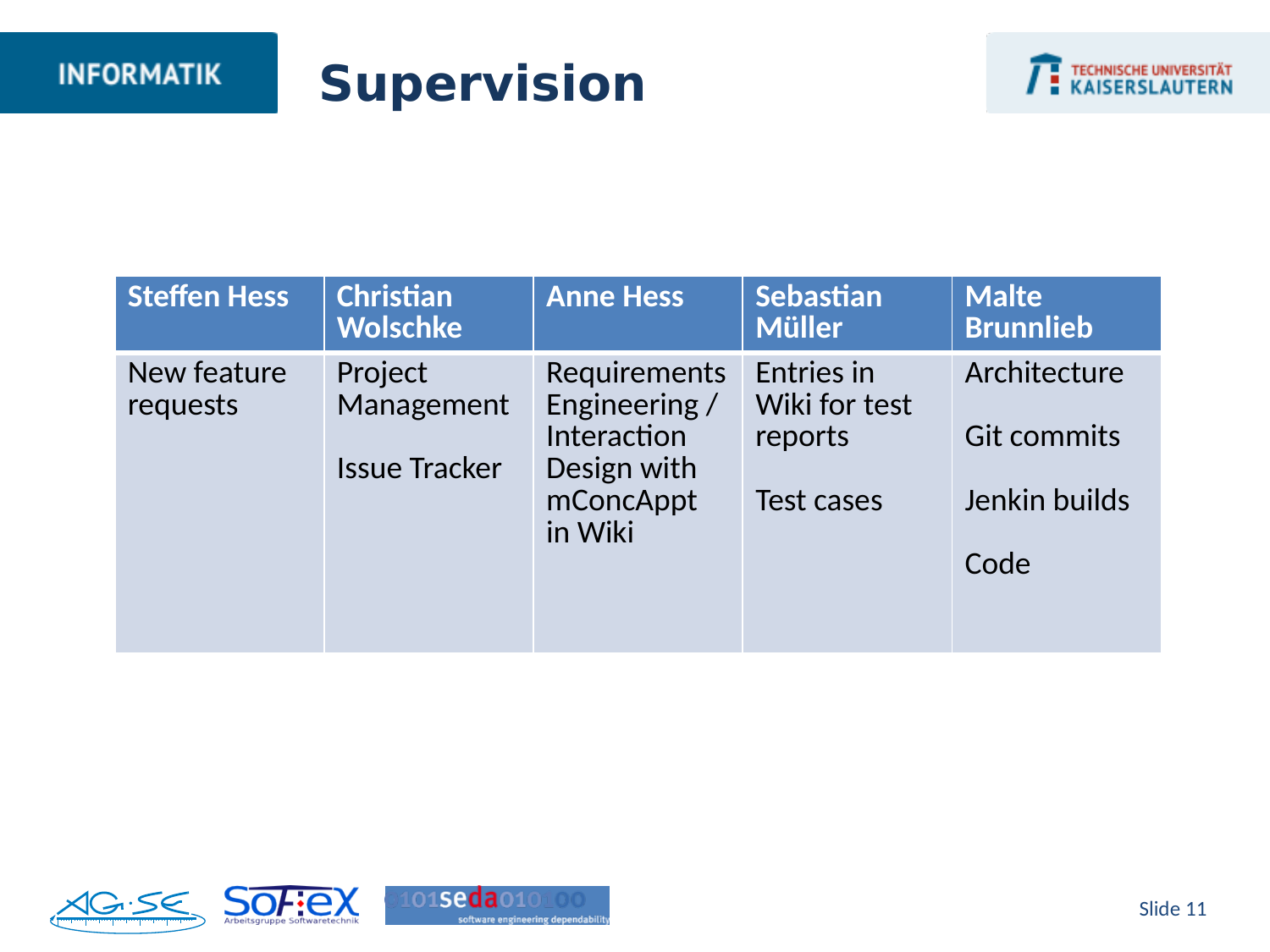

# Supervision

| Steffen Hess | Christian Wolschke | Anne Hess | Sebastian Müller | Malte Brunnlieb |
| --- | --- | --- | --- | --- |
| New feature requests | Project Management Issue Tracker | RequirementsEngineering / Interaction Design with mConcAppt in Wiki | Entries in Wiki for test reports Test cases | Architecture Git commits Jenkin builds Code |